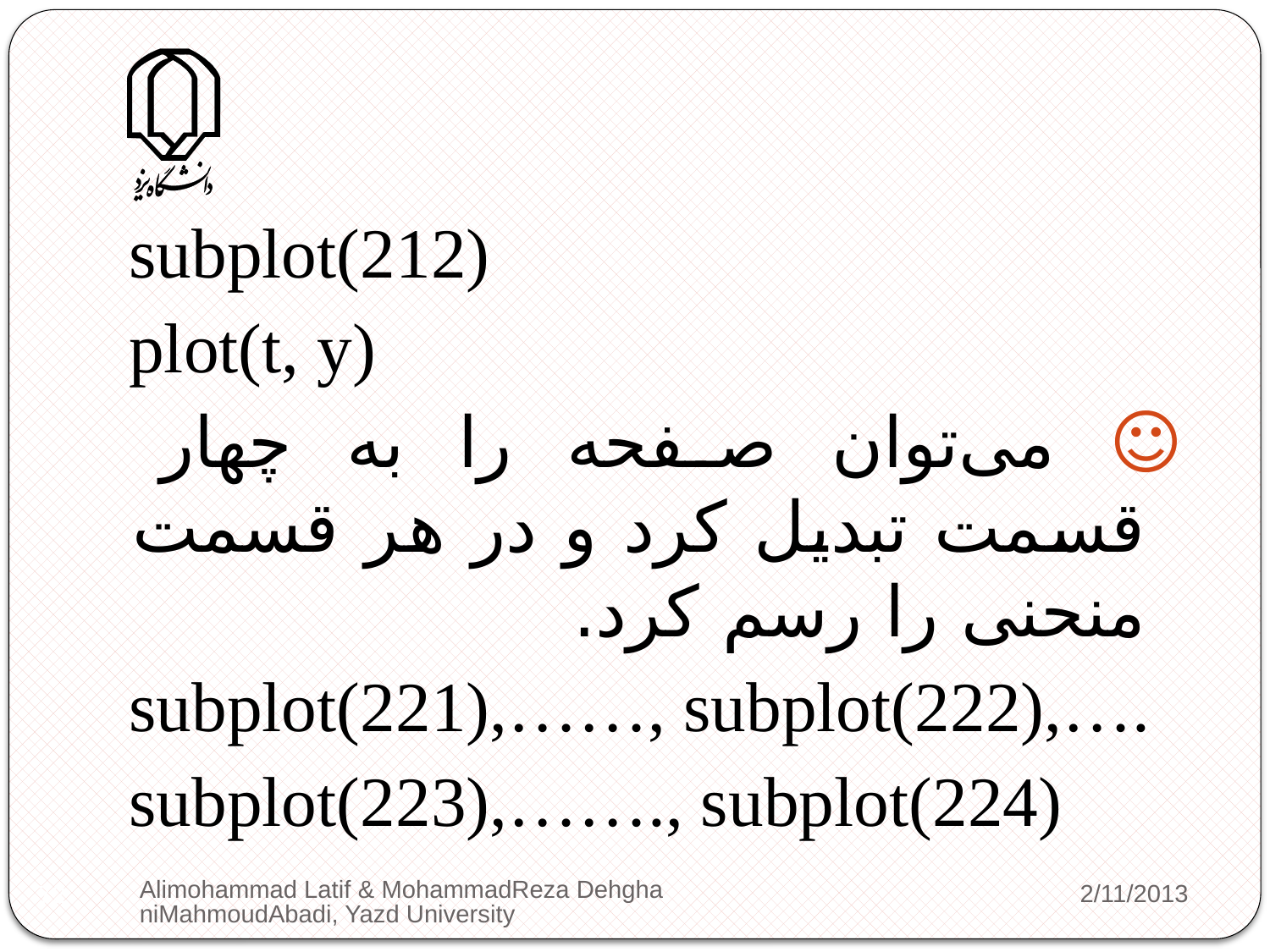

subplot(212)
plot(t, y)
☺ می‌توان صفحه را به چهار قسمت تبدیل کرد و در هر قسمت منحنی را رسم کرد.
subplot(221),……, subplot(222),….
subplot(223),……., subplot(224)

Alimohammad Latif & MohammadReza DehghaniMahmoudAbadi, Yazd University
2/11/2013
72